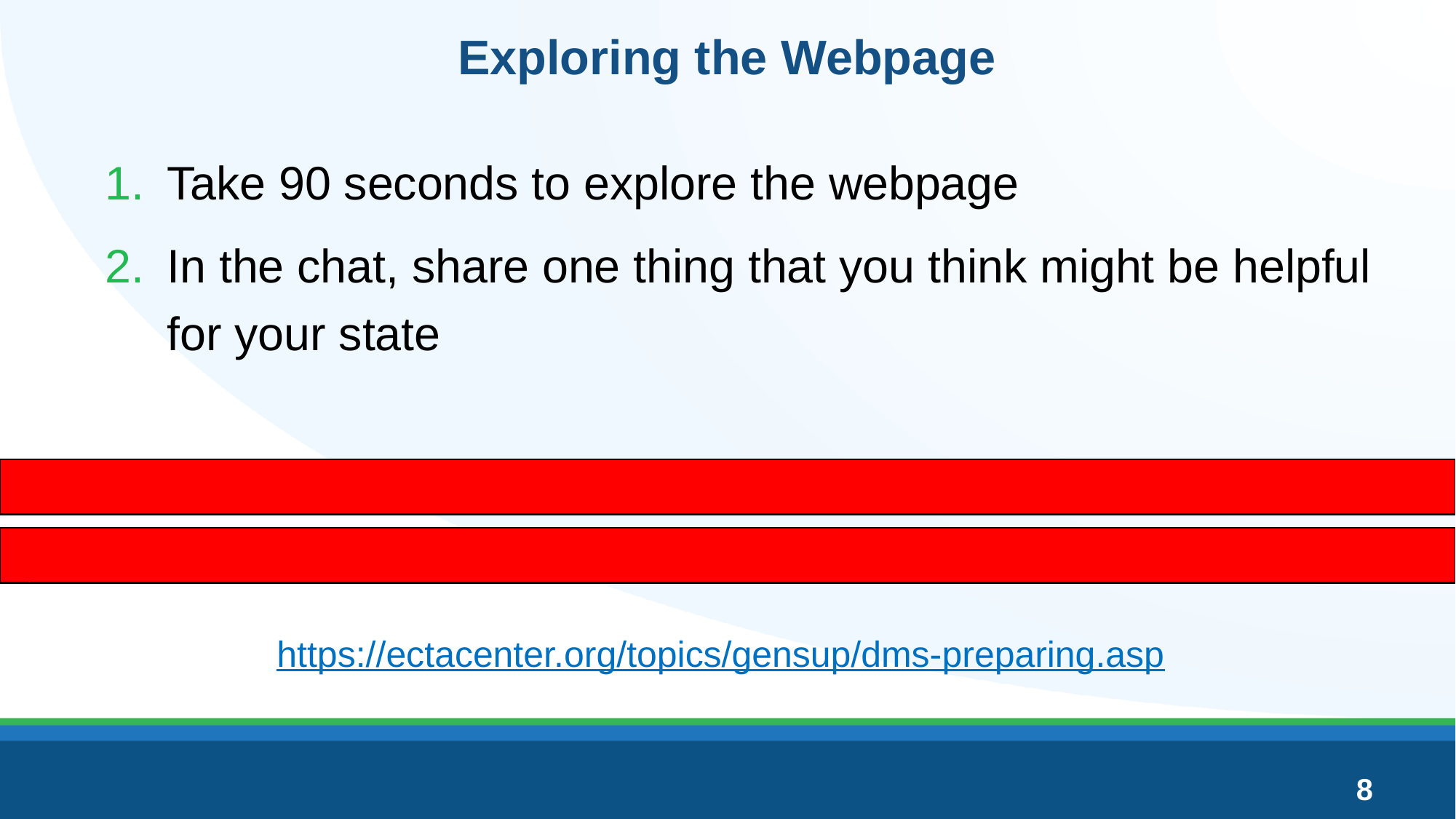

# Exploring the Webpage
Take 90 seconds to explore the webpage
In the chat, share one thing that you think might be helpful for your state

Time’s
Up!

https://ectacenter.org/topics/gensup/dms-preparing.asp
8